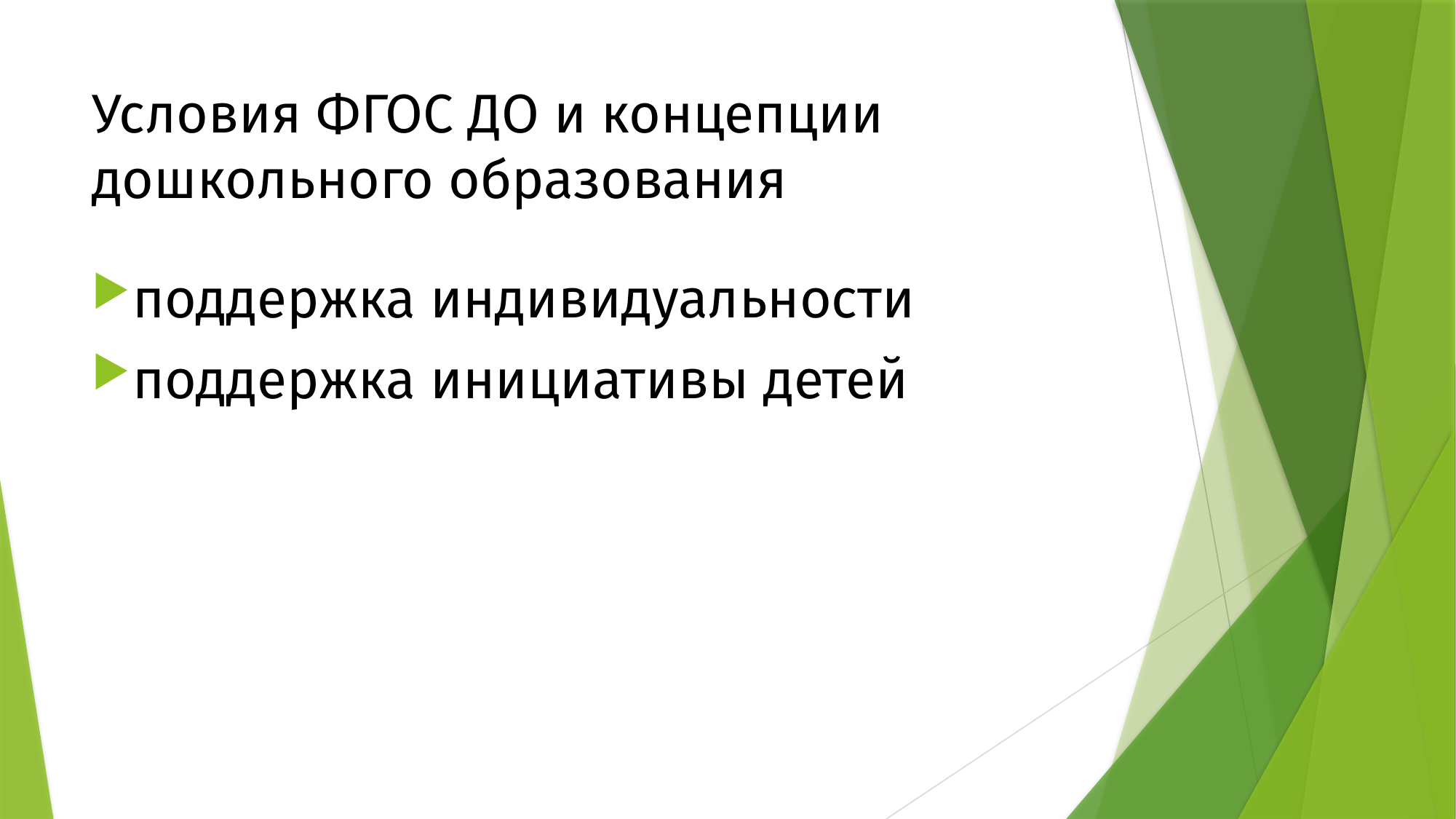

# Условия ФГОС ДО и концепции дошкольного образования
поддержка индивидуальности
поддержка инициативы детей